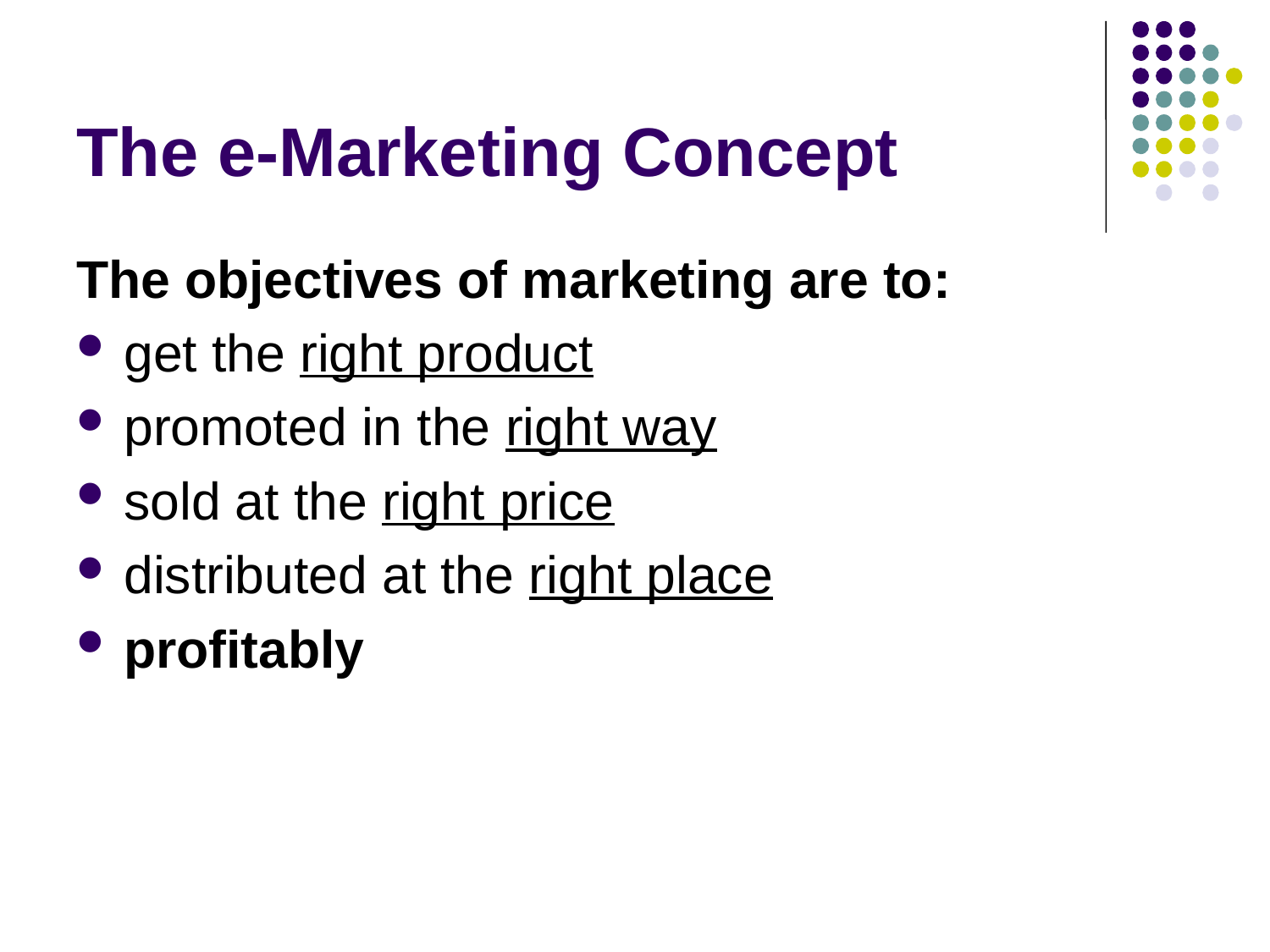

# The e-Marketing Concept
The objectives of marketing are to:
get the right product
promoted in the right way
sold at the right price
distributed at the right place
profitably